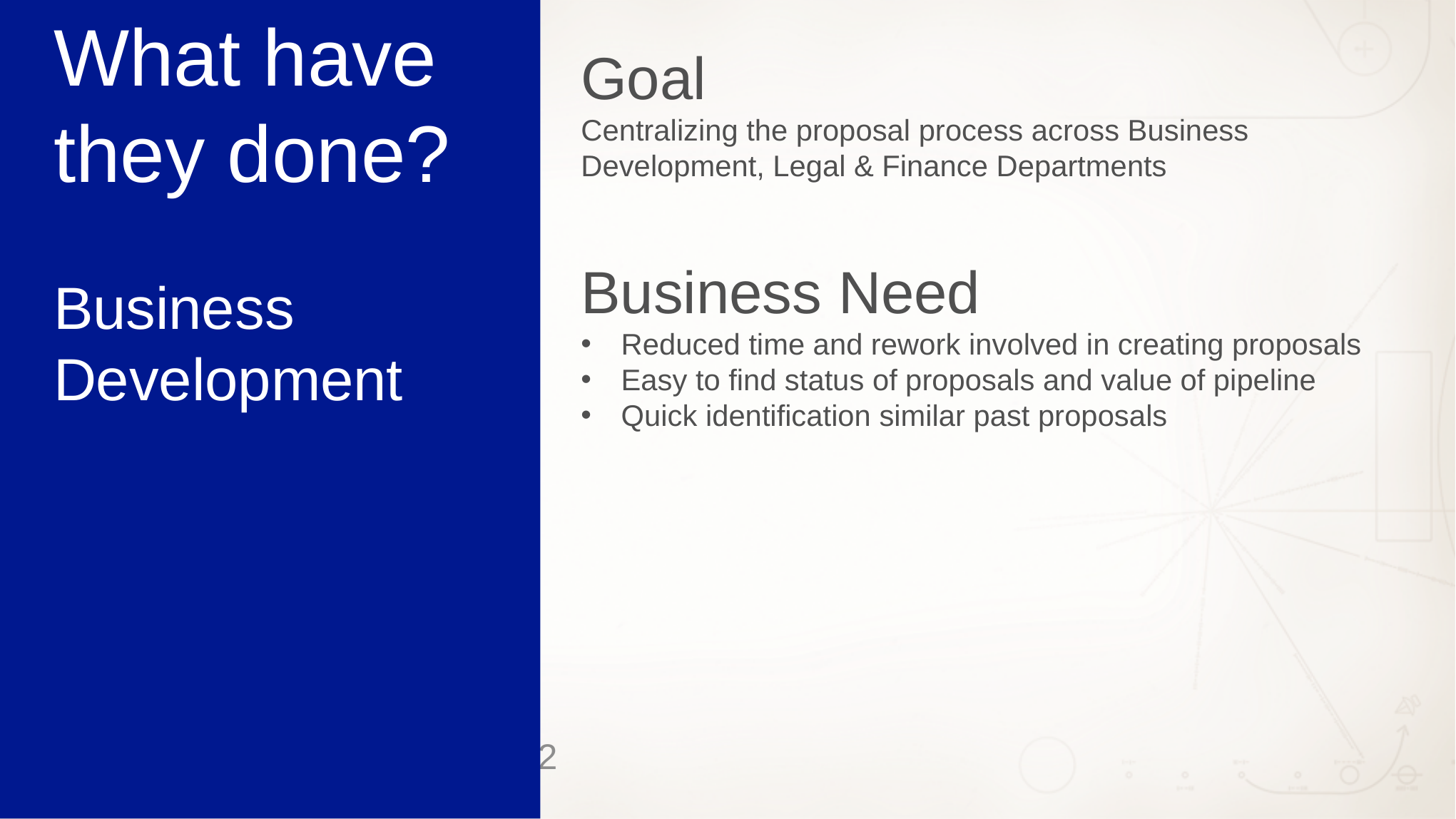

What have they done?

Business Development

Goal
Centralizing the proposal process across Business Development, Legal & Finance Departments

Business Need
Reduced time and rework involved in creating proposals
Easy to find status of proposals and value of pipeline
Quick identification similar past proposals